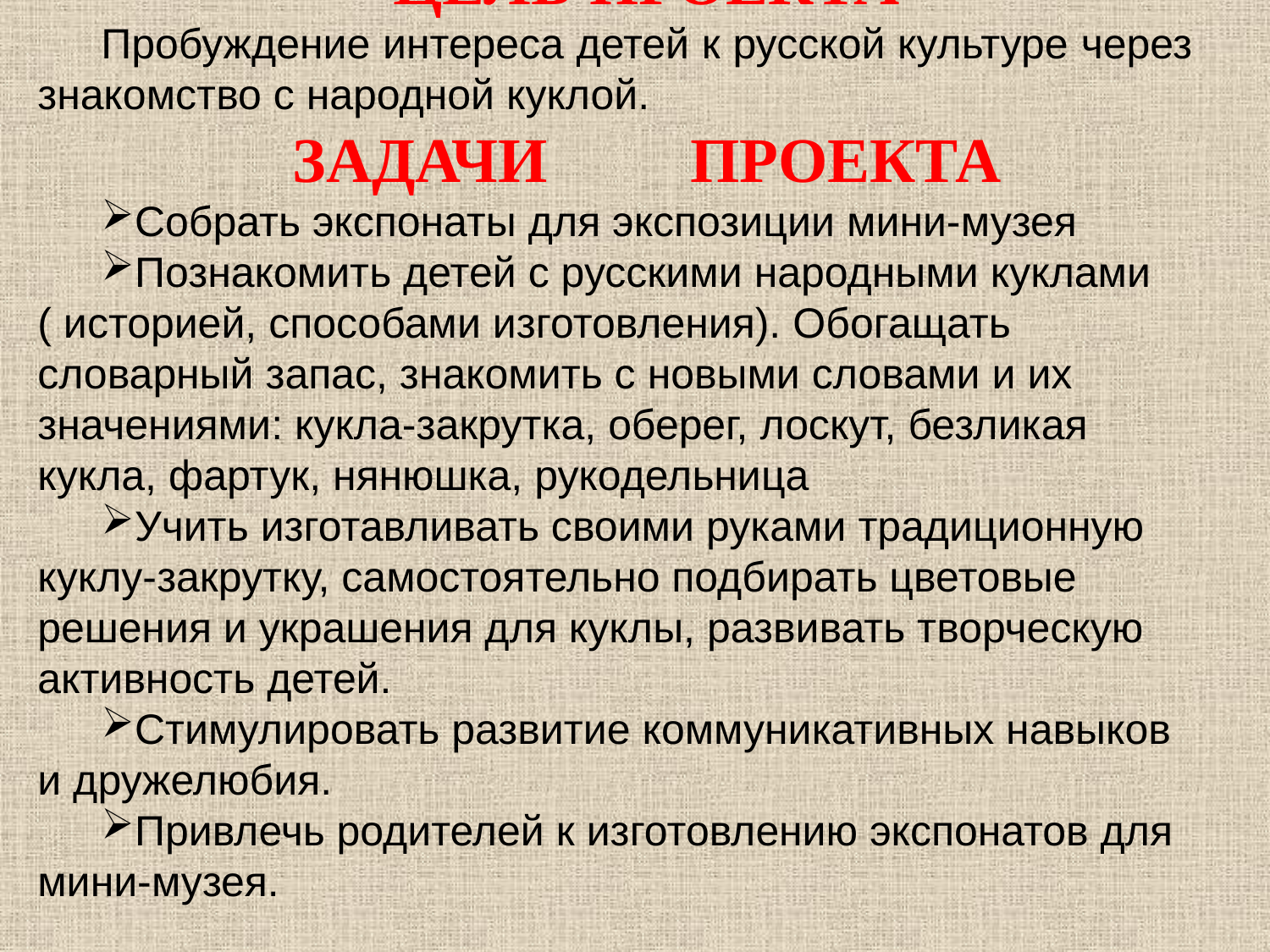

ЦЕЛЬ ПРОЕКТА
Пробуждение интереса детей к русской культуре через знакомство с народной куклой.
ЗАДАЧИ         ПРОЕКТА
Собрать экспонаты для экспозиции мини-музея
Познакомить детей с русскими народными куклами ( историей, способами изготовления). Обогащать словарный запас, знакомить с новыми словами и их значениями: кукла-закрутка, оберег, лоскут, безликая кукла, фартук, нянюшка, рукодельница
Учить изготавливать своими руками традиционную куклу-закрутку, самостоятельно подбирать цветовые решения и украшения для куклы, развивать творческую активность детей.
Стимулировать развитие коммуникативных навыков и дружелюбия.
Привлечь родителей к изготовлению экспонатов для мини-музея.